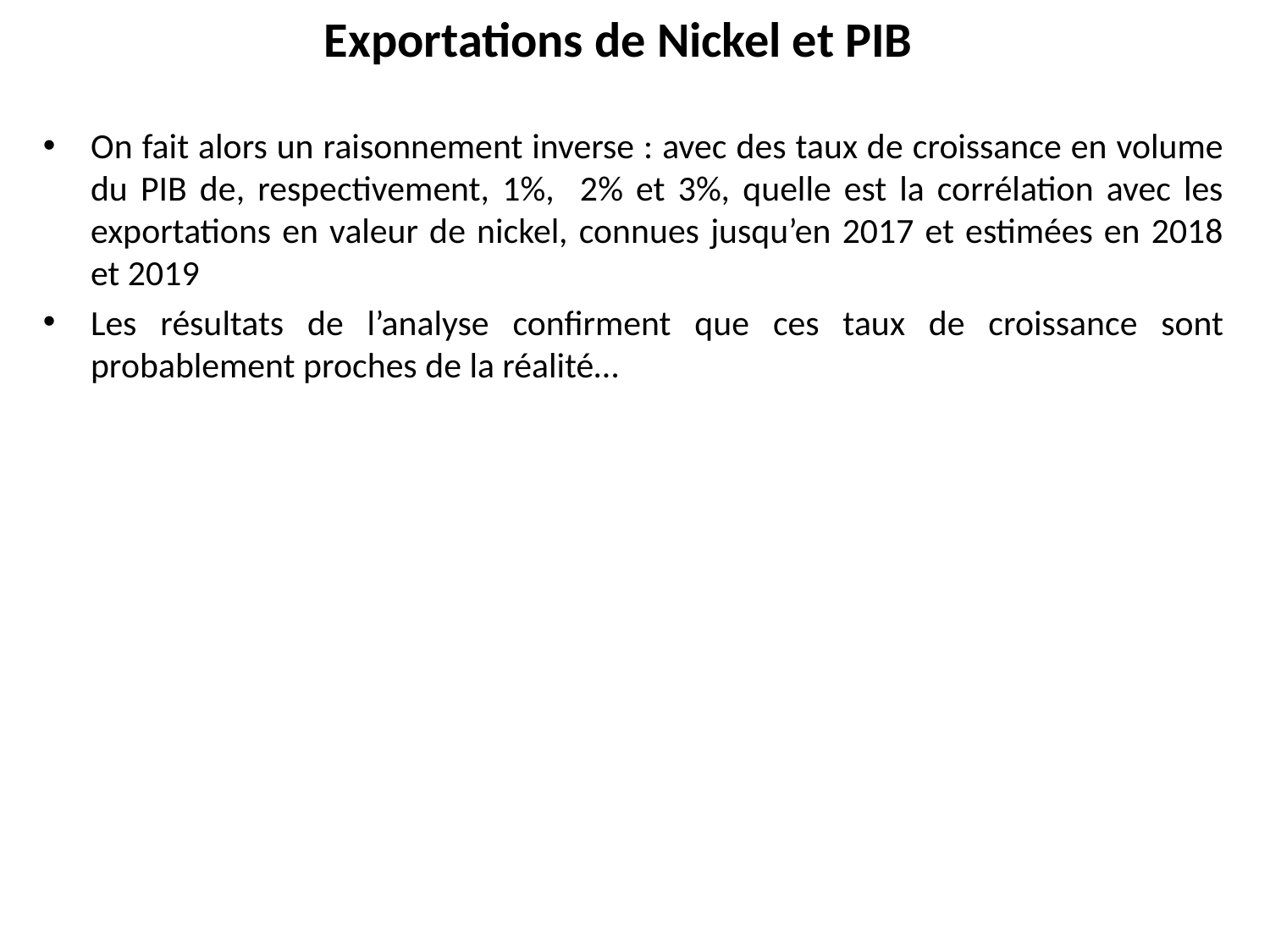

# Exportations de Nickel et PIB
On fait alors un raisonnement inverse : avec des taux de croissance en volume du PIB de, respectivement, 1%,  2% et 3%, quelle est la corrélation avec les exportations en valeur de nickel, connues jusqu’en 2017 et estimées en 2018 et 2019
Les résultats de l’analyse confirment que ces taux de croissance sont probablement proches de la réalité…